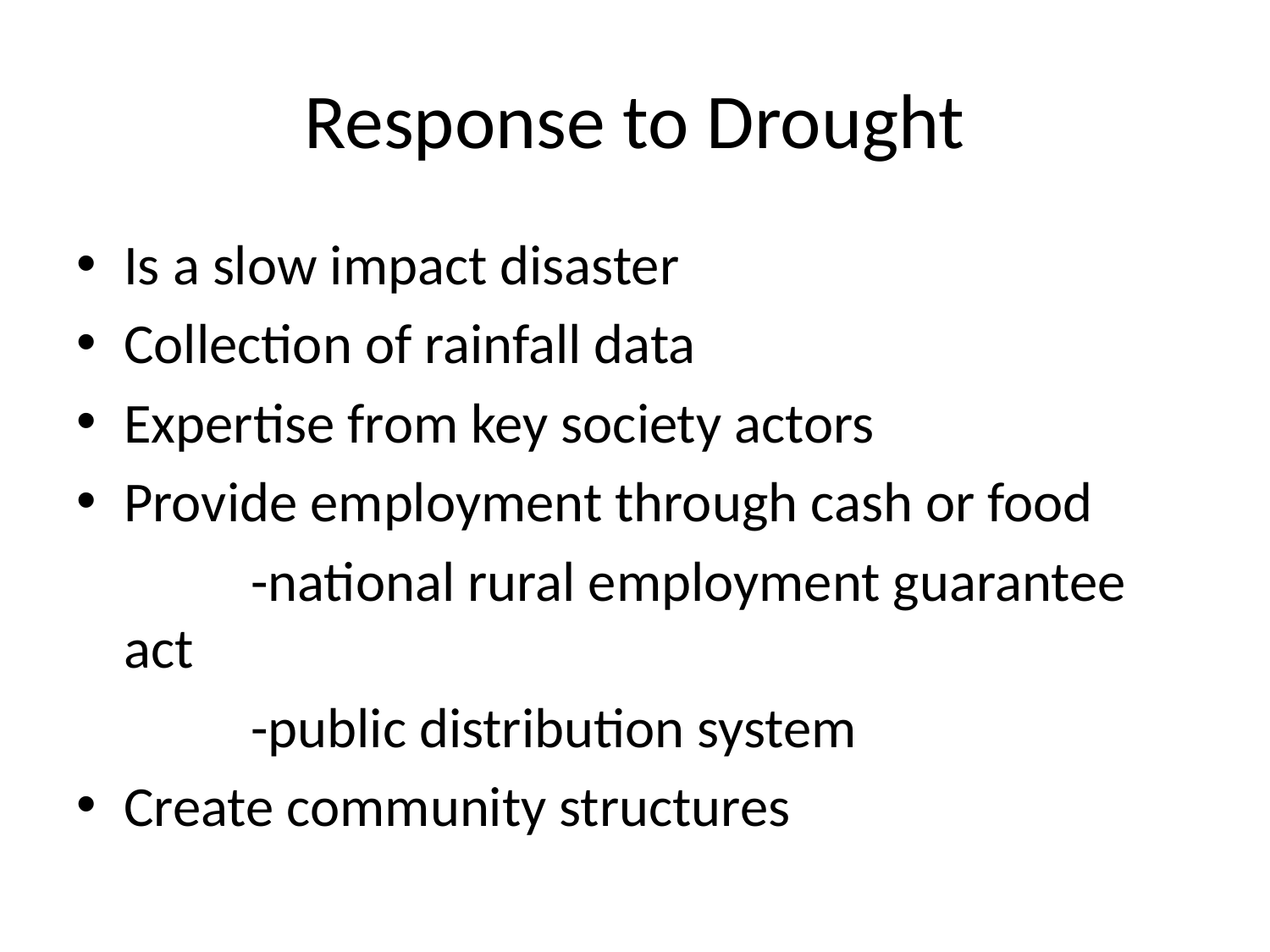

# Response to Drought
Is a slow impact disaster
Collection of rainfall data
Expertise from key society actors
Provide employment through cash or food
		-national rural employment guarantee act
		-public distribution system
Create community structures